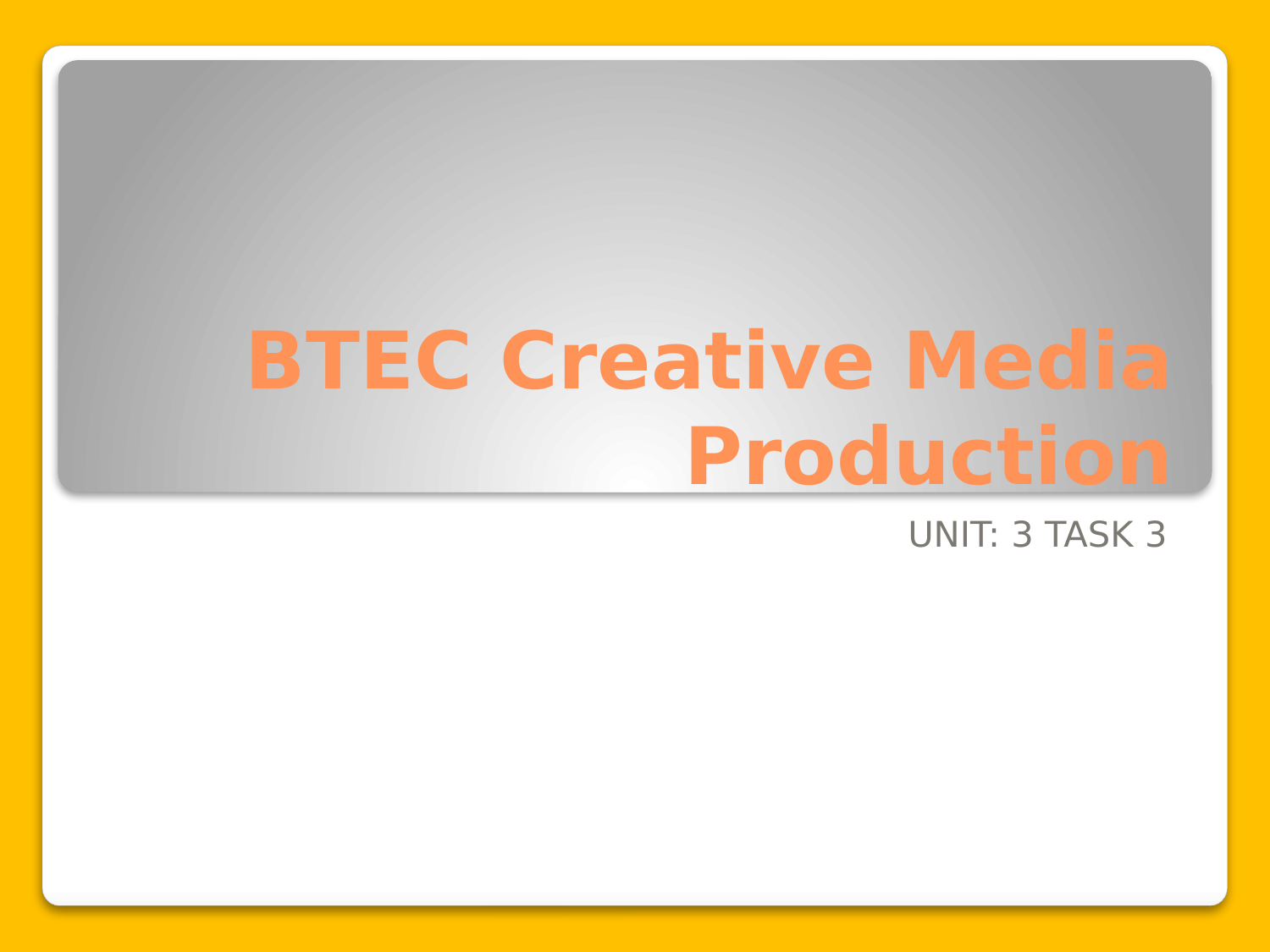

# BTEC Creative Media Production
UNIT: 3 TASK 3